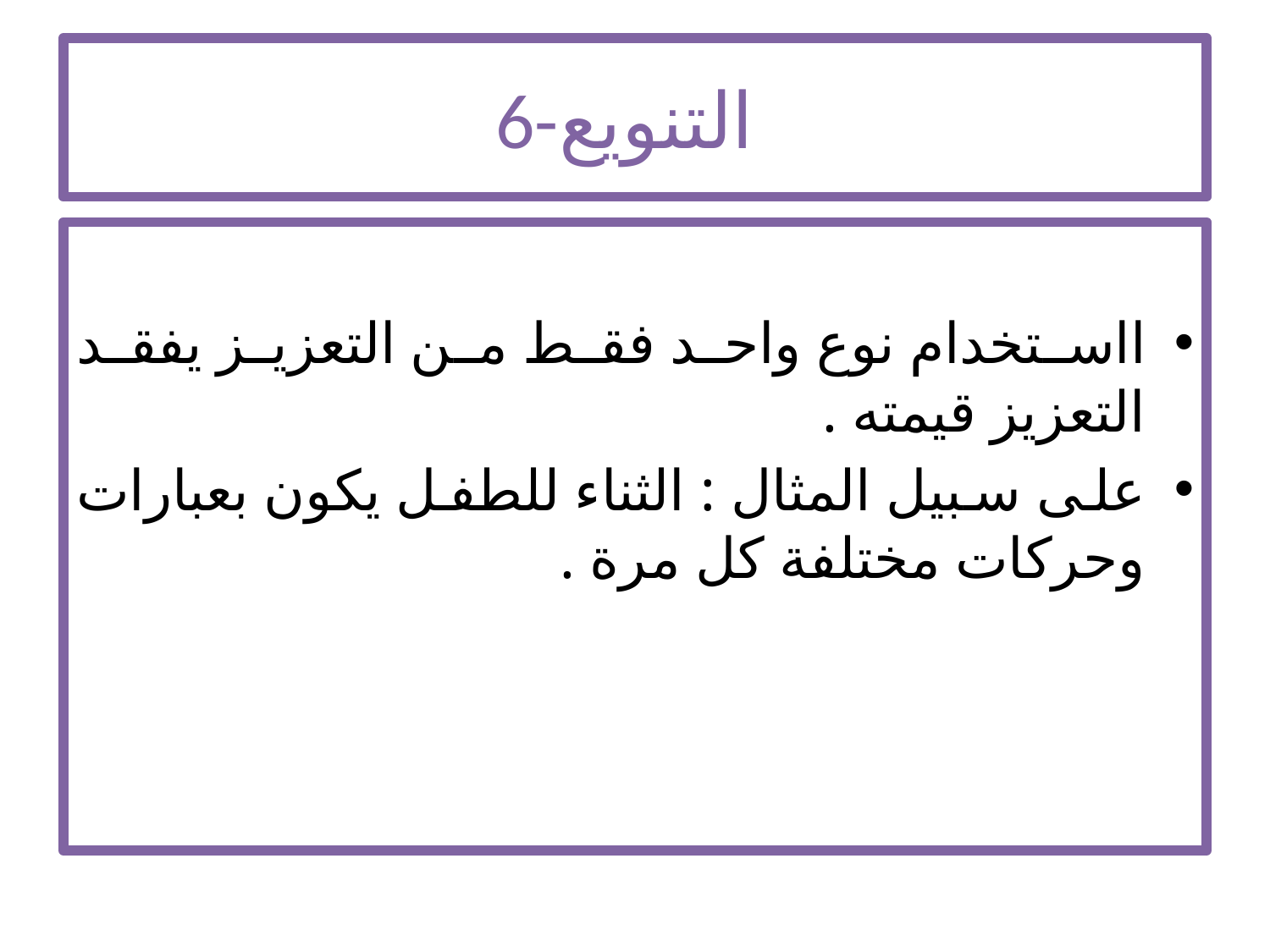

# 6-التنويع

ااستخدام نوع واحد فقط من التعزيز يفقد التعزيز قيمته .
على سبيل المثال : الثناء للطفل يكون بعبارات وحركات مختلفة كل مرة .